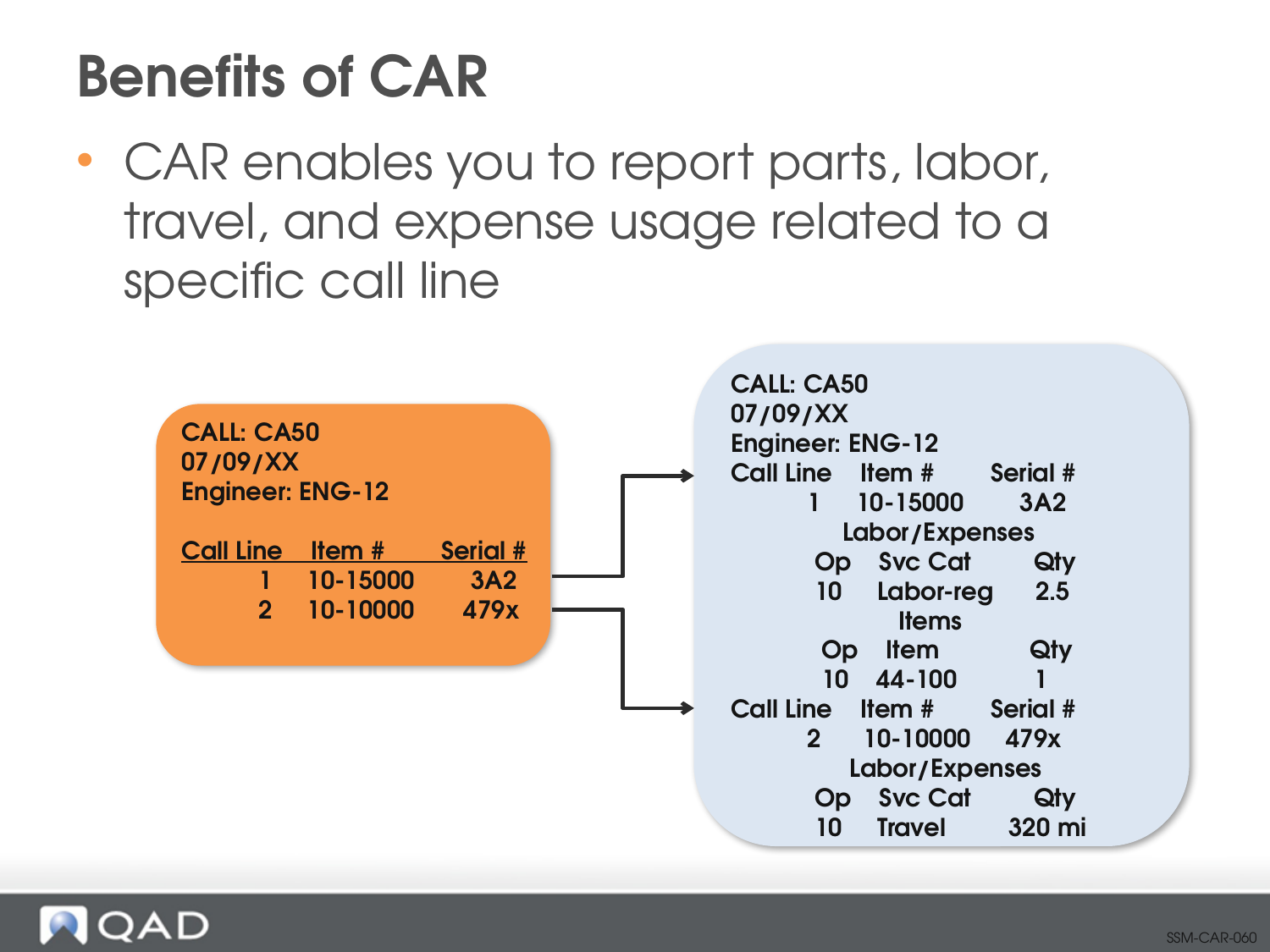

# Benefits of CAR
CAR enables you to report parts, labor, travel, and expense usage related to a specific call line
CALL: CA50
07/09/XX
Engineer: ENG-12
Call Line    Item #        Serial #
           1     10-15000        3A2
                Labor/Expenses
            Op    Svc Cat         Qty
            10     Labor-reg      2.5
                        Items
             Op    Item             Qty
             10    44-100           1
Call Line    Item #        Serial #
           2      10-10000     479x
                 Labor/Expenses
            Op    Svc Cat         Qty
            10     Travel         320 mi
CALL: CA50
07/09/XX
Engineer: ENG-12

Call Line    Item #        Serial #
           1     10-15000        3A2
           2     10-10000       479x

SSM-CAR-060